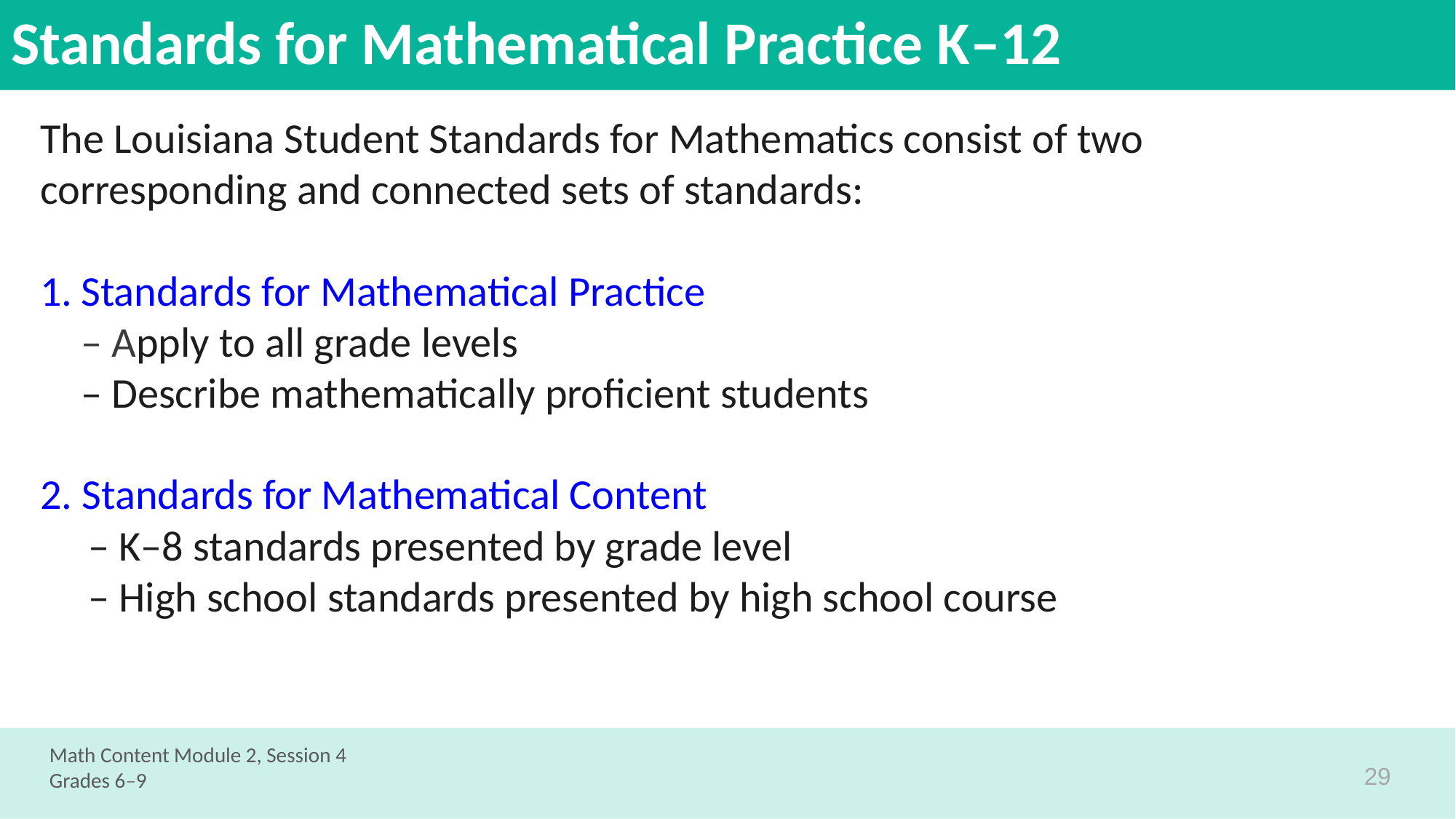

# Standards for Mathematical Practice K–12
1. Make sense of problems and persevere in solving them.
2. Reason abstractly and quantitatively.
3. Construct viable arguments and critique the reasoning of others.
4. Model with mathematics.
5. Use appropriate tools strategically.
6. Attend to precision.
7. Look for and make use of structure.
8. Look for and express regularity in repeated reasoning
The Louisiana Student Standards for Mathematics consist of two corresponding and connected sets of standards:

Standards for Mathematical Practice
– Apply to all grade levels
– Describe mathematically proficient students

2. Standards for Mathematical Content
     – K–8 standards presented by grade level
     – High school standards presented by high school course

Math Content Module 2, Session 4
Grades 6–9
29